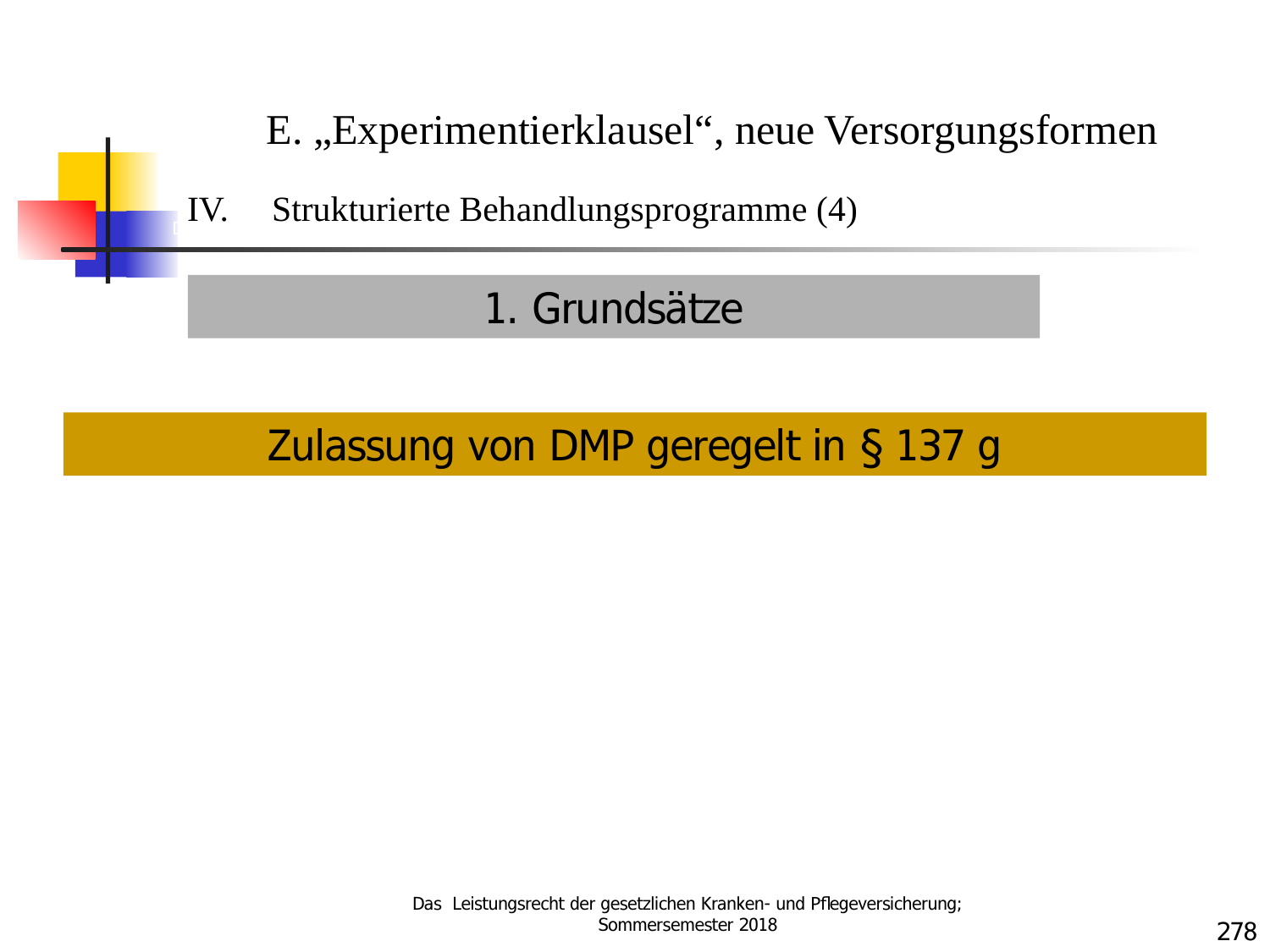

DMP 4
E. „Experimentierklausel“, neue Versorgungsformen

Strukturierte Behandlungsprogramme (4)
1. Grundsätze
Zulassung von DMP geregelt in § 137 g
Krankheit
Das  Leistungsrecht der gesetzlichen Kranken- und Pflegeversicherung; Sommersemester 2018
278